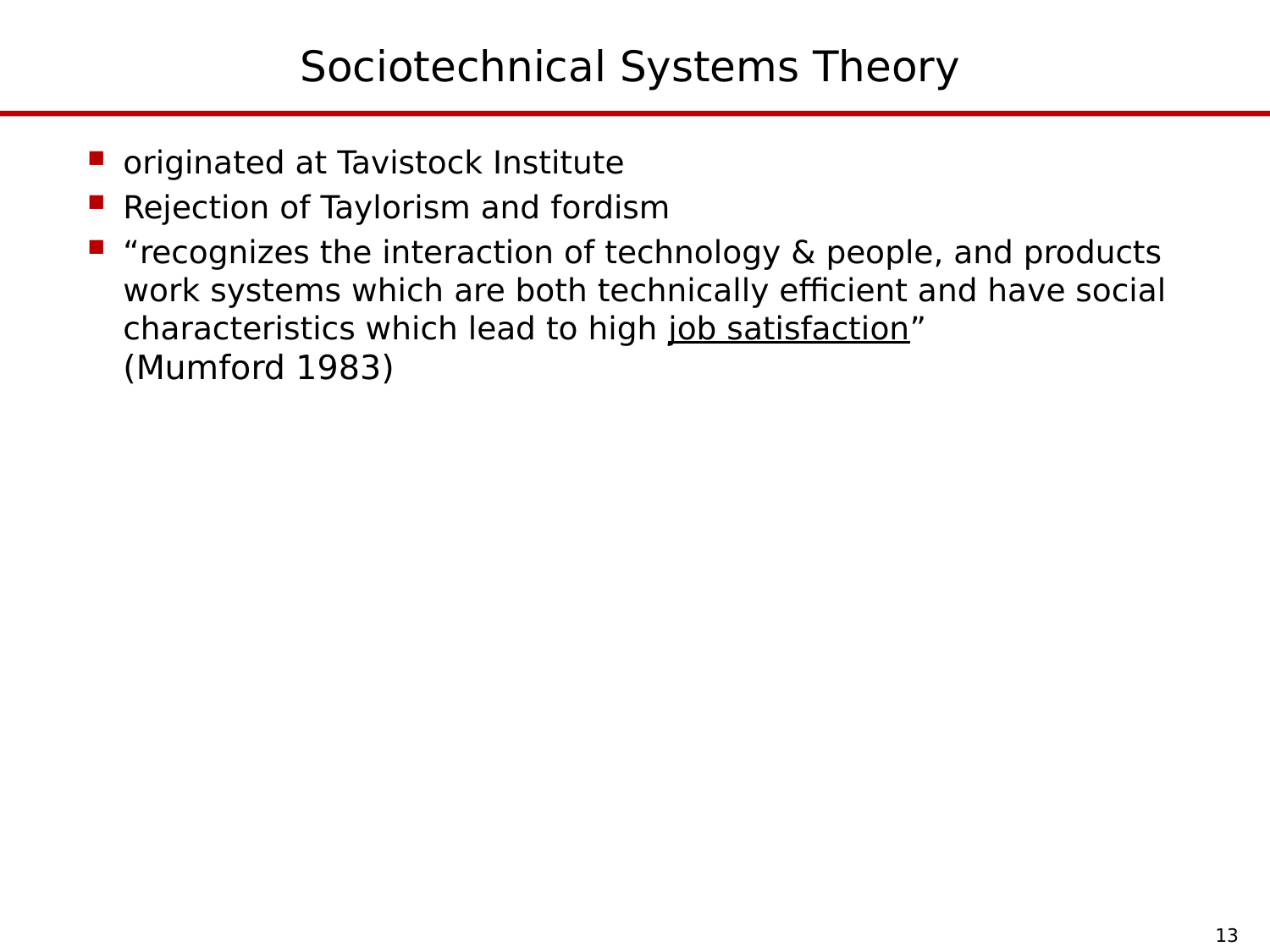

# Sociotechnical Systems Theory
originated at Tavistock Institute
Rejection of Taylorism and fordism
“recognizes the interaction of technology & people, and products work systems which are both technically efficient and have social characteristics which lead to high job satisfaction”          (Mumford 1983)
13